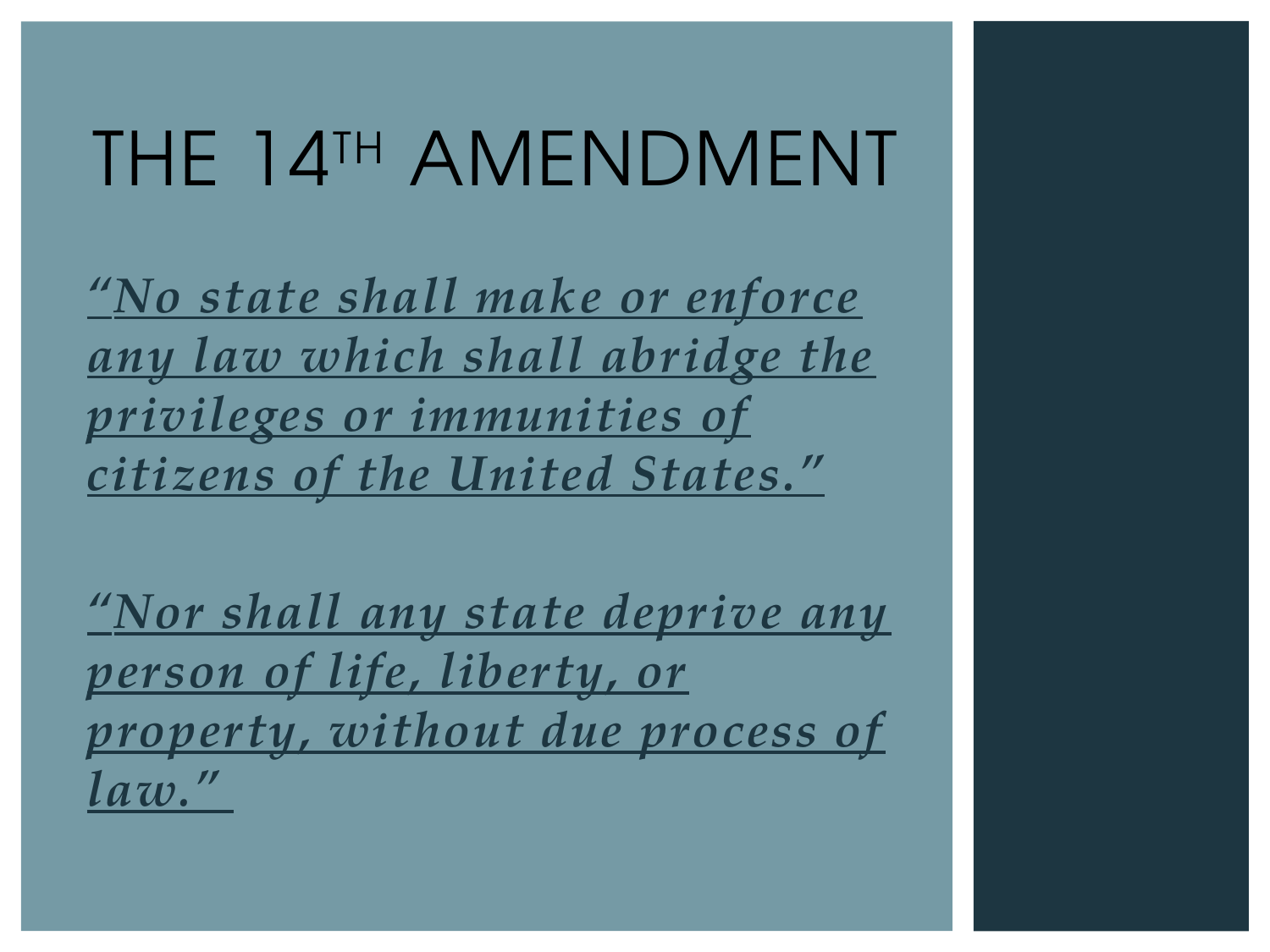

# The 14th Amendment
“No state shall make or enforce any law which shall abridge the privileges or immunities of citizens of the United States.”

“Nor shall any state deprive any person of life, liberty, or property, without due process of law.”